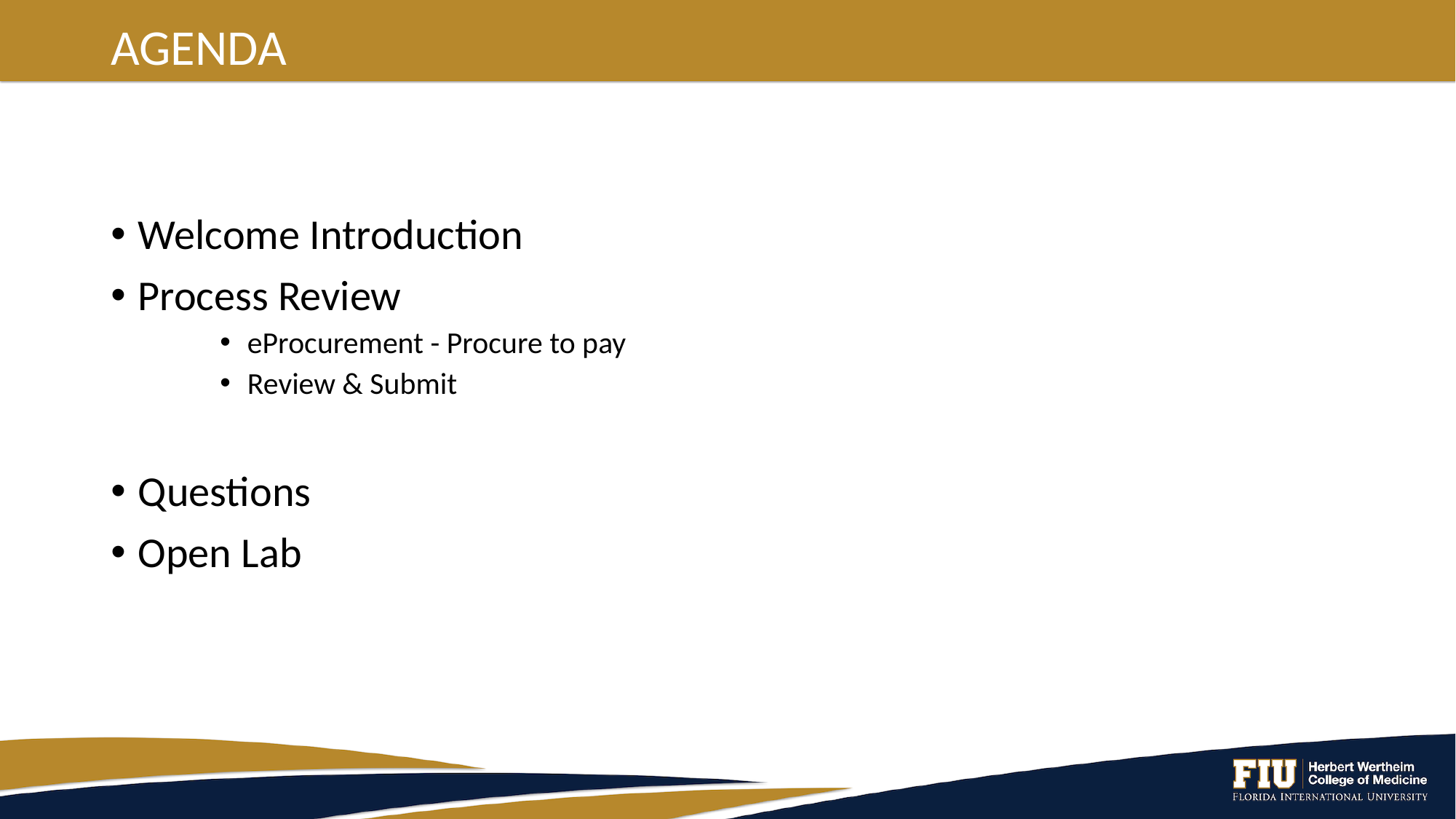

# AGENDA
Welcome Introduction
Process Review
eProcurement - Procure to pay
Review & Submit

Questions
Open Lab